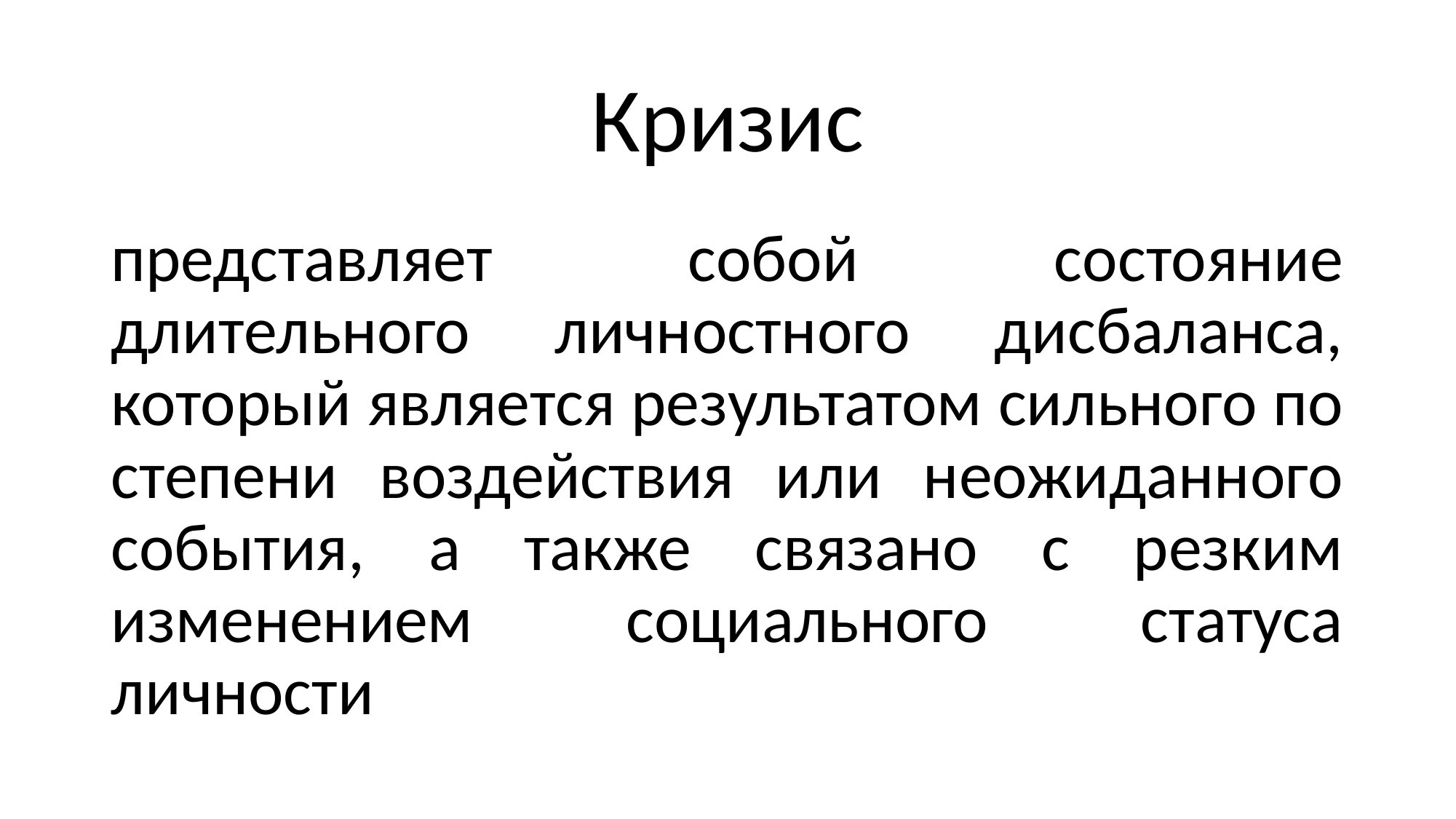

# Кризис
представляет собой состояние длительного личностного дисбаланса, который является результатом сильного по степени воздействия или неожиданного события, а также связано с резким изменением социального статуса личности